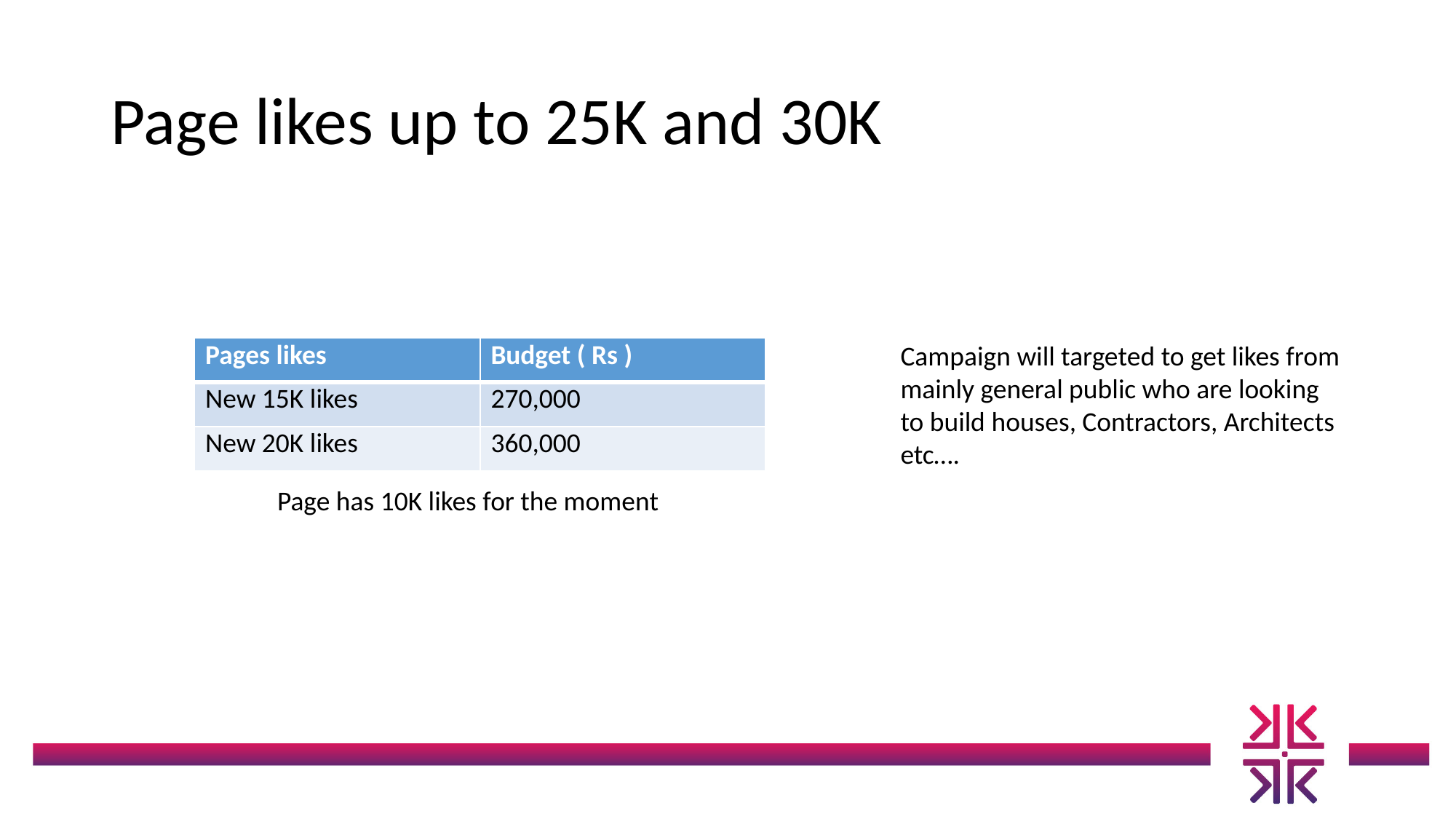

# Page likes up to 25K and 30K
Campaign will targeted to get likes from mainly general public who are looking to build houses, Contractors, Architects etc….
| Pages likes | Budget ( Rs ) |
| --- | --- |
| New 15K likes | 270,000 |
| New 20K likes | 360,000 |
Page has 10K likes for the moment